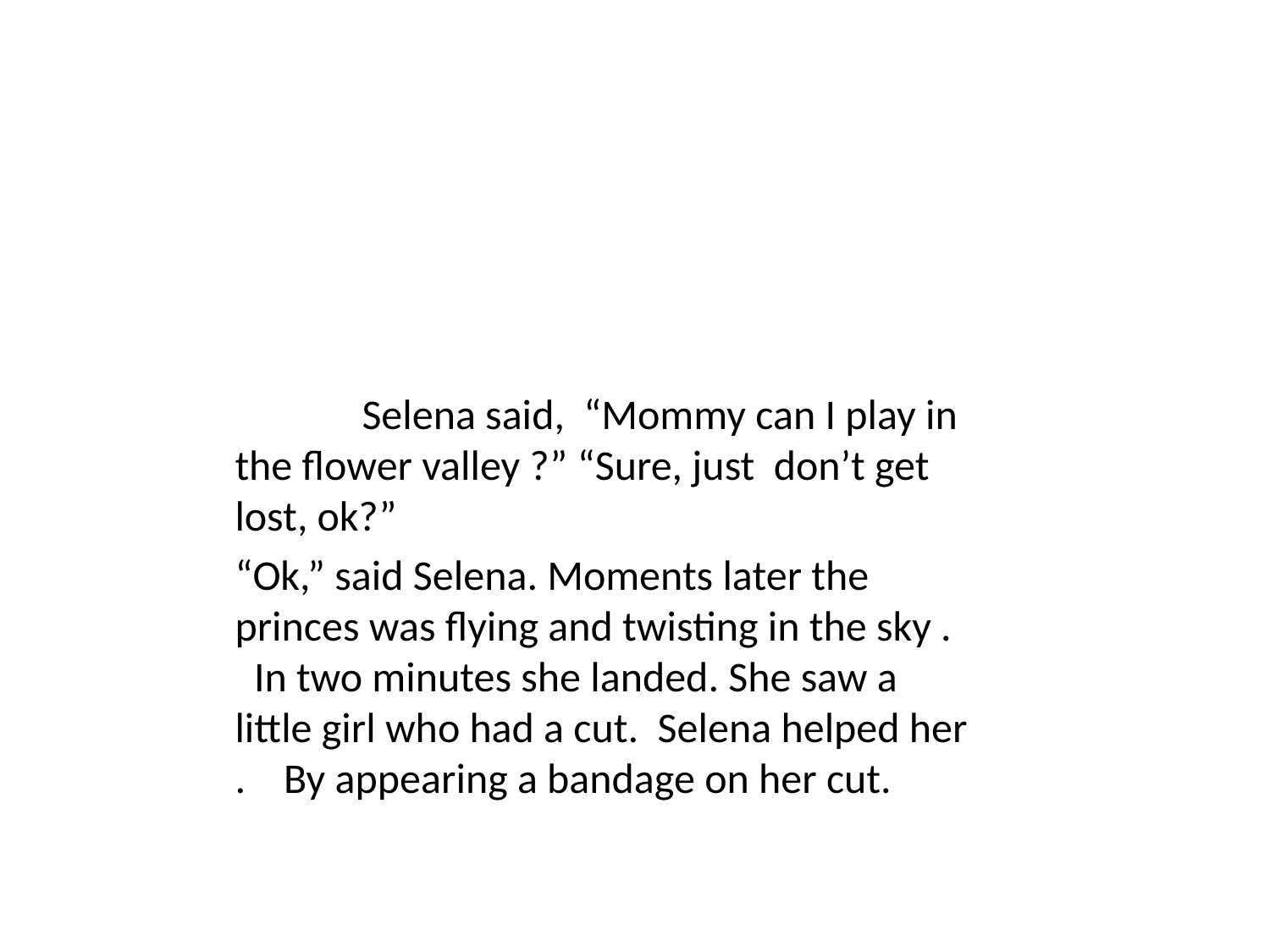

Selena said,  “Mommy can I play in the flower valley ?” “Sure, just  don’t get lost, ok?”
“Ok,” said Selena. Moments later the   princes was flying and twisting in the sky .     In two minutes she landed. She saw a little girl who had a cut.  Selena helped her .    By appearing a bandage on her cut.